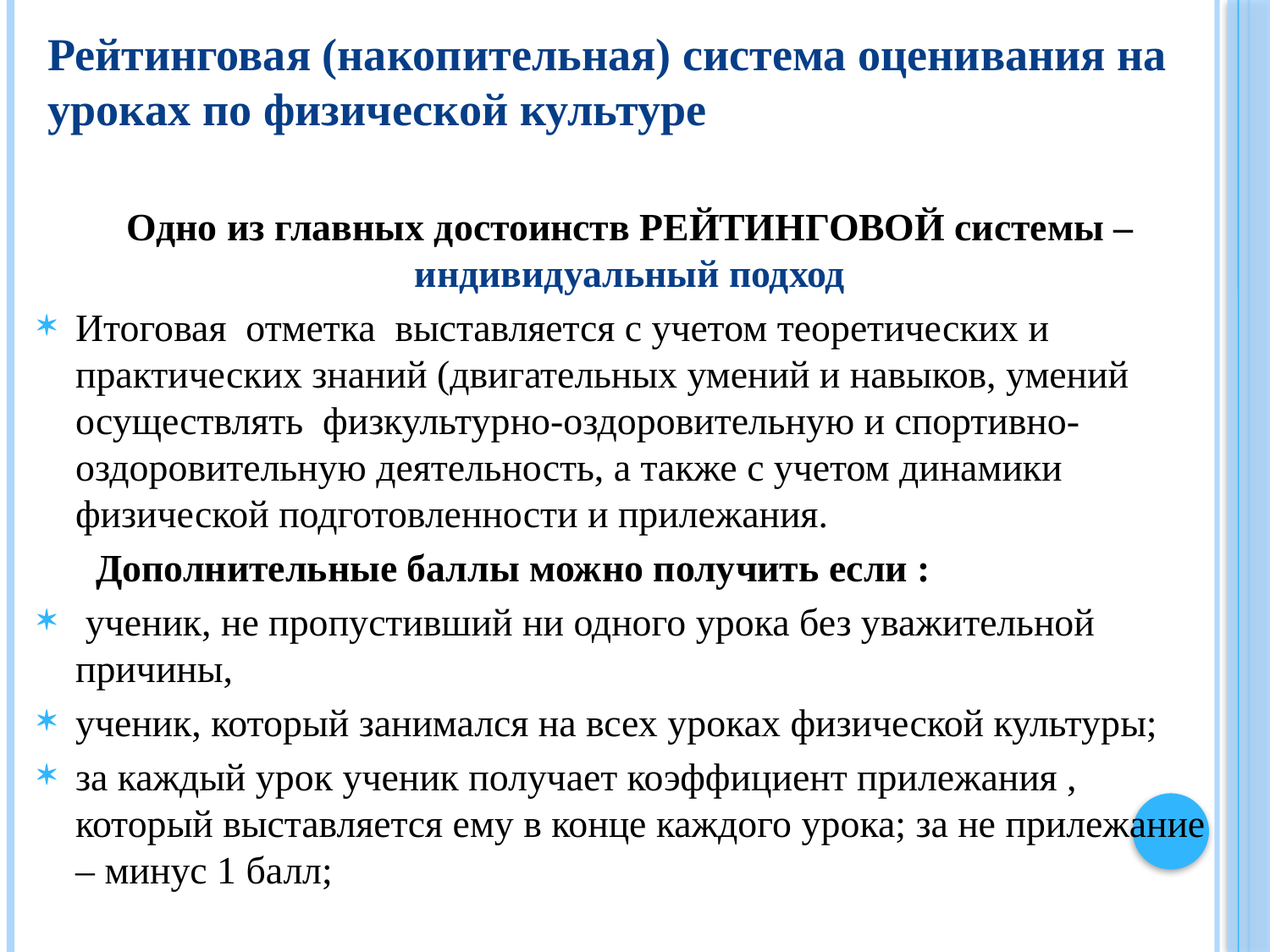

# Рейтинговая (накопительная) система оценивания на уроках по физической культуре
Одно из главных достоинств РЕЙТИНГОВОЙ системы – индивидуальный подход
Итоговая  отметка  выставляется с учетом теоретических и практических знаний (двигательных умений и навыков, умений осуществлять  физкультурно-оздоровительную и спортивно-оздоровительную деятельность, а также с учетом динамики физической подготовленности и прилежания.
      Дополнительные баллы можно получить если :
 ученик, не пропустивший ни одного урока без уважительной причины,
ученик, который занимался на всех уроках физической культуры;
за каждый урок ученик получает коэффициент прилежания , который выставляется ему в конце каждого урока; за не прилежание – минус 1 балл;